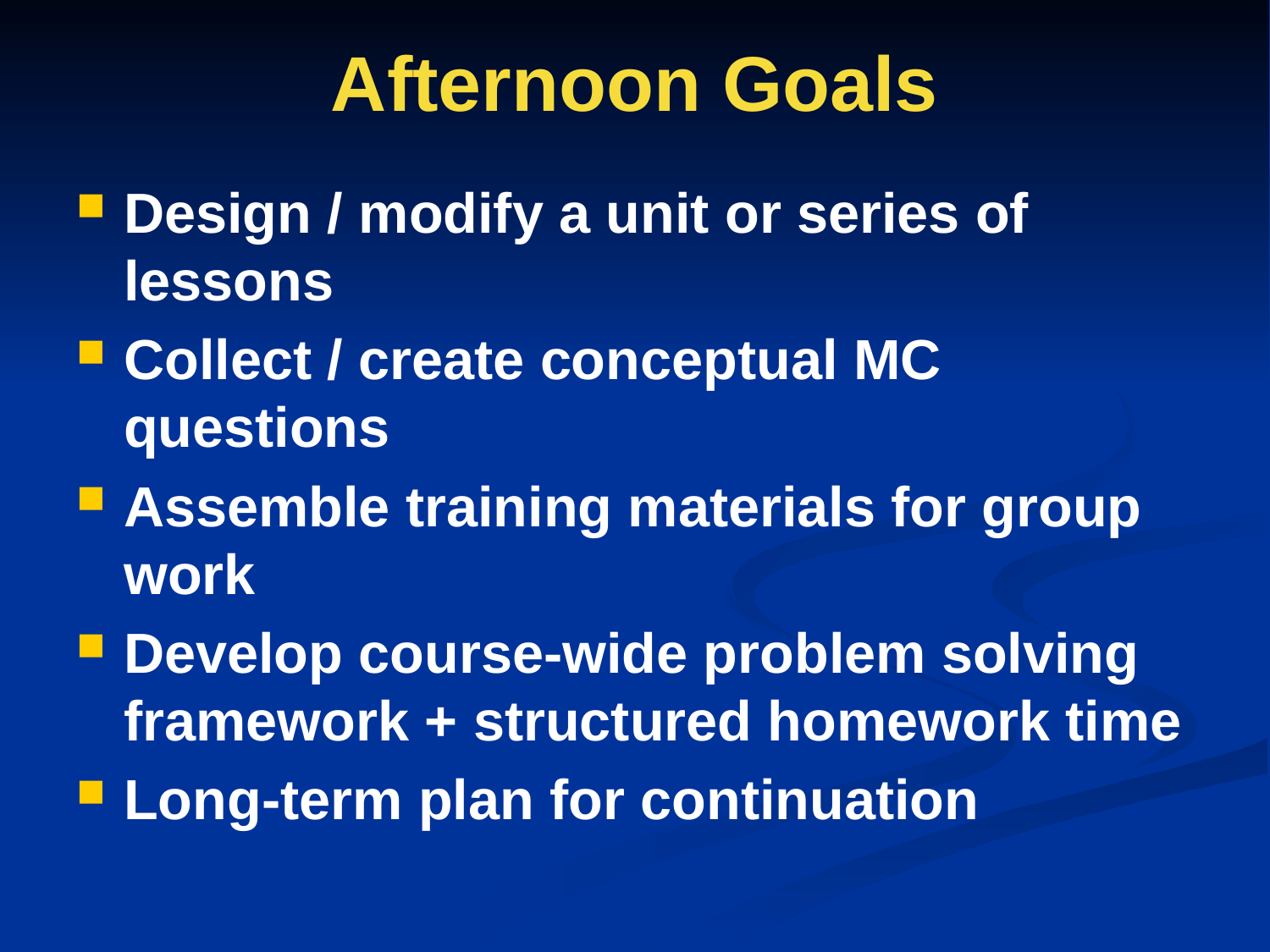

# Afternoon Goals
Design / modify a unit or series of lessons
Collect / create conceptual MC questions
Assemble training materials for group work
Develop course-wide problem solving framework + structured homework time
Long-term plan for continuation